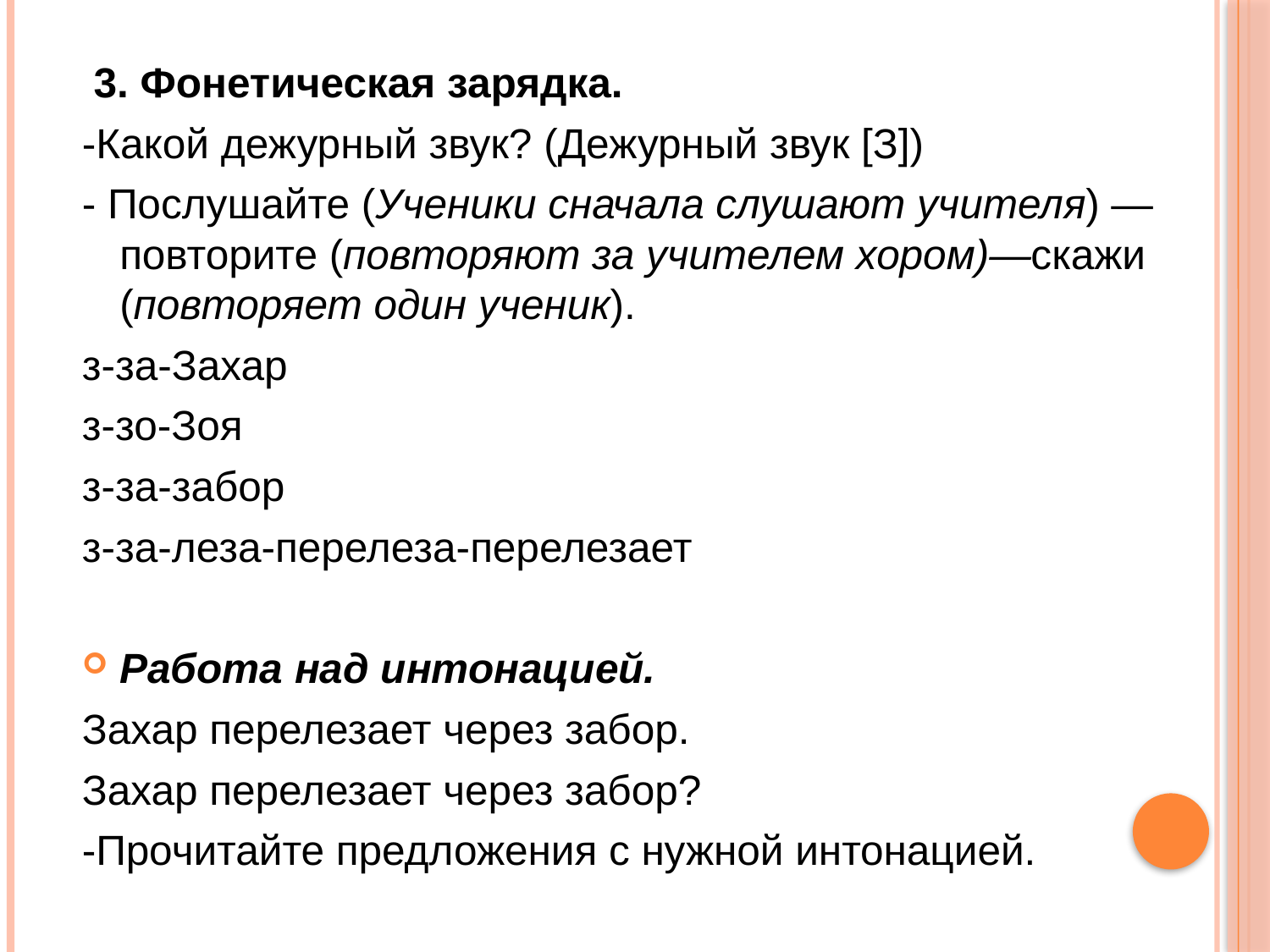

3. Фонетическая зарядка.
-Какой дежурный звук? (Дежурный звук [З])
- Послушайте (Ученики сначала слушают учителя) —повторите (повторяют за учителем хором)—скажи (повторяет один ученик).
з-за-Захар
з-зо-Зоя
з-за-забор
з-за-леза-перелеза-перелезает

Работа над интонацией.
Захар перелезает через забор.
Захар перелезает через забор?
-Прочитайте предложения с нужной интонацией.